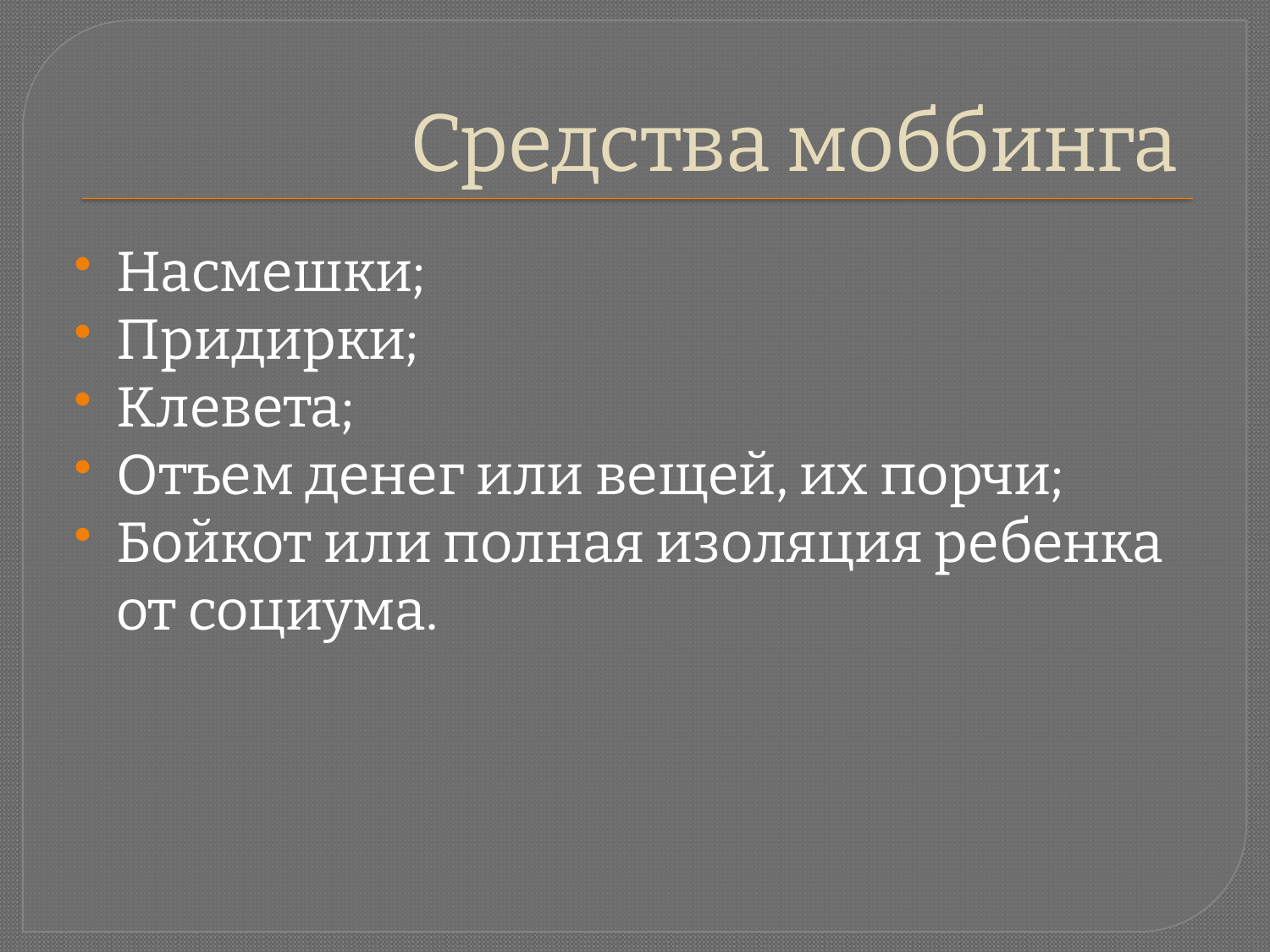

# Средства моббинга
Насмешки;
Придирки;
Клевета;
Отъем денег или вещей, их порчи;
Бойкот или полная изоляция ребенка от социума.